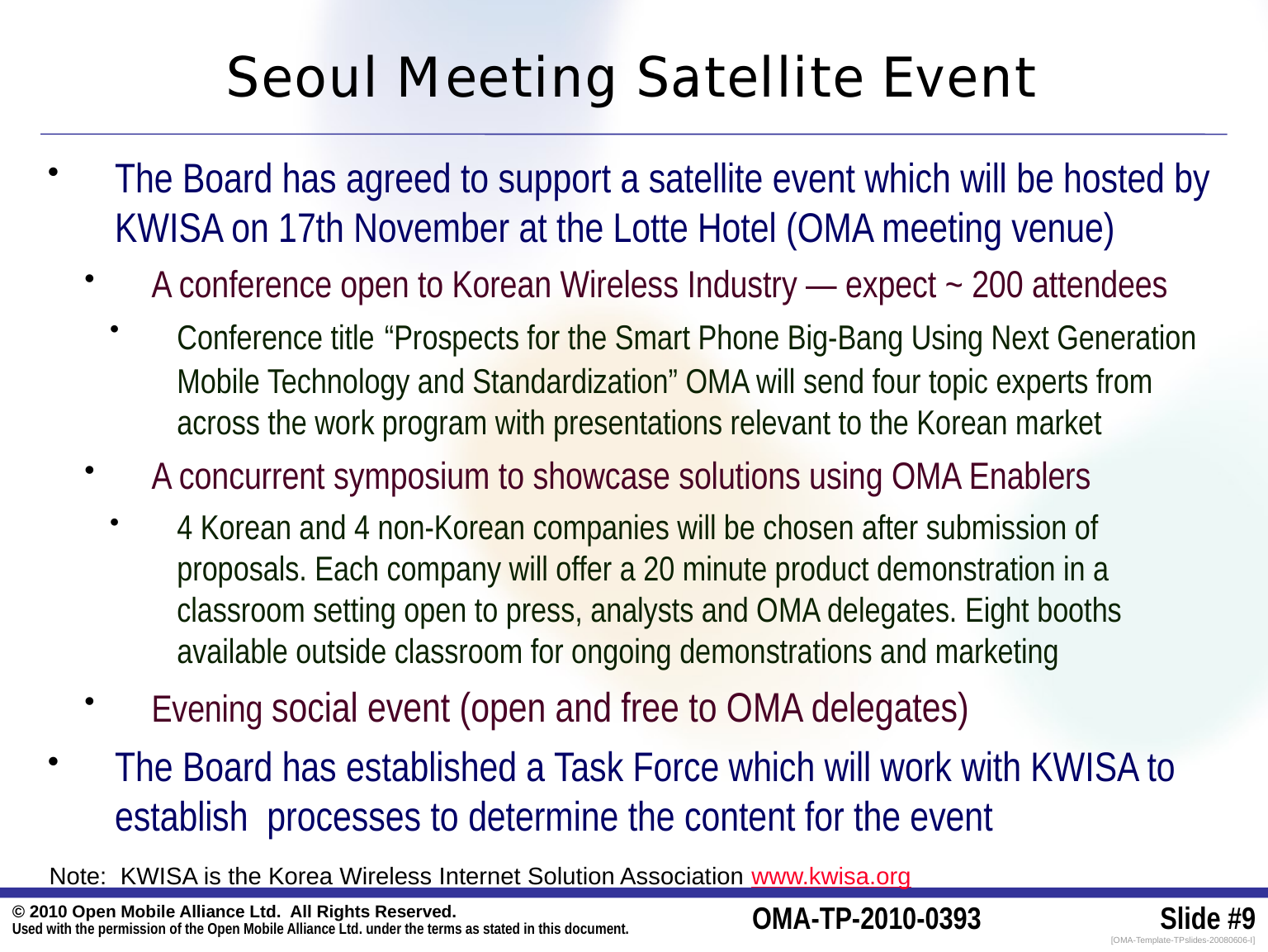

# Seoul Meeting Satellite Event
The Board has agreed to support a satellite event which will be hosted by KWISA on 17th November at the Lotte Hotel (OMA meeting venue)
A conference open to Korean Wireless Industry — expect ~ 200 attendees
Conference title “Prospects for the Smart Phone Big-Bang Using Next Generation Mobile Technology and Standardization” OMA will send four topic experts from across the work program with presentations relevant to the Korean market
A concurrent symposium to showcase solutions using OMA Enablers
4 Korean and 4 non-Korean companies will be chosen after submission of proposals. Each company will offer a 20 minute product demonstration in a classroom setting open to press, analysts and OMA delegates. Eight booths available outside classroom for ongoing demonstrations and marketing
Evening social event (open and free to OMA delegates)
The Board has established a Task Force which will work with KWISA to establish  processes to determine the content for the event

Note:  KWISA is the Korea Wireless Internet Solution Association www.kwisa.org